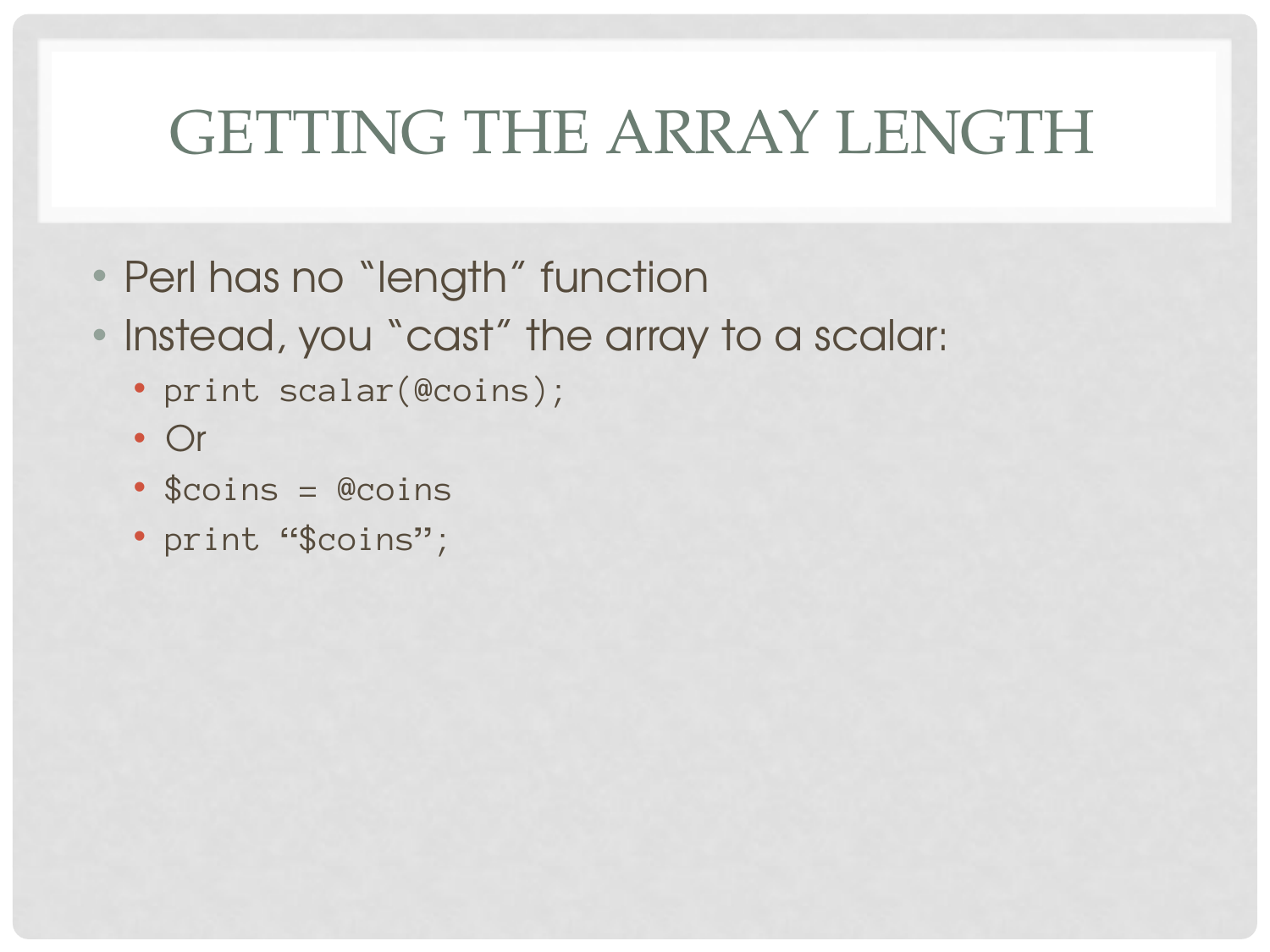

# Getting the array length
Perl has no “length” function
Instead, you “cast” the array to a scalar:
print scalar(@coins);
Or
$coins = @coins
print “$coins”;